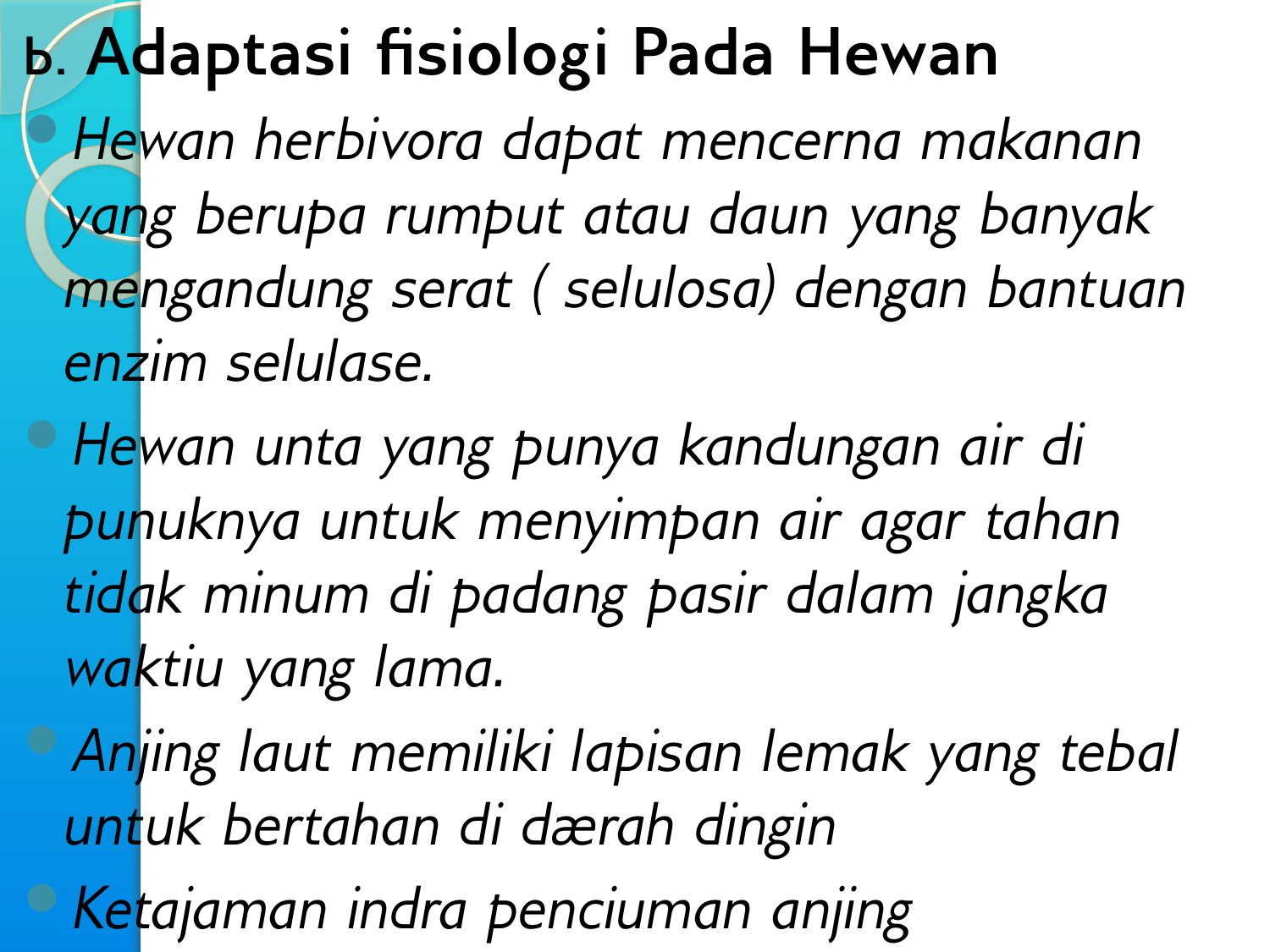

b. Adaptasi fisiologi Pada Hewan
Hewan herbivora dapat mencerna makanan yang berupa rumput atau daun yang banyak mengandung serat ( selulosa) dengan bantuan enzim selulase.
Hewan unta yang punya kandungan air di punuknya untuk menyimpan air agar tahan tidak minum di padang pasir dalam jangka waktiu yang lama.
Anjing laut memiliki lapisan lemak yang tebal untuk bertahan di daerah dingin
Ketajaman indra penciuman anjing